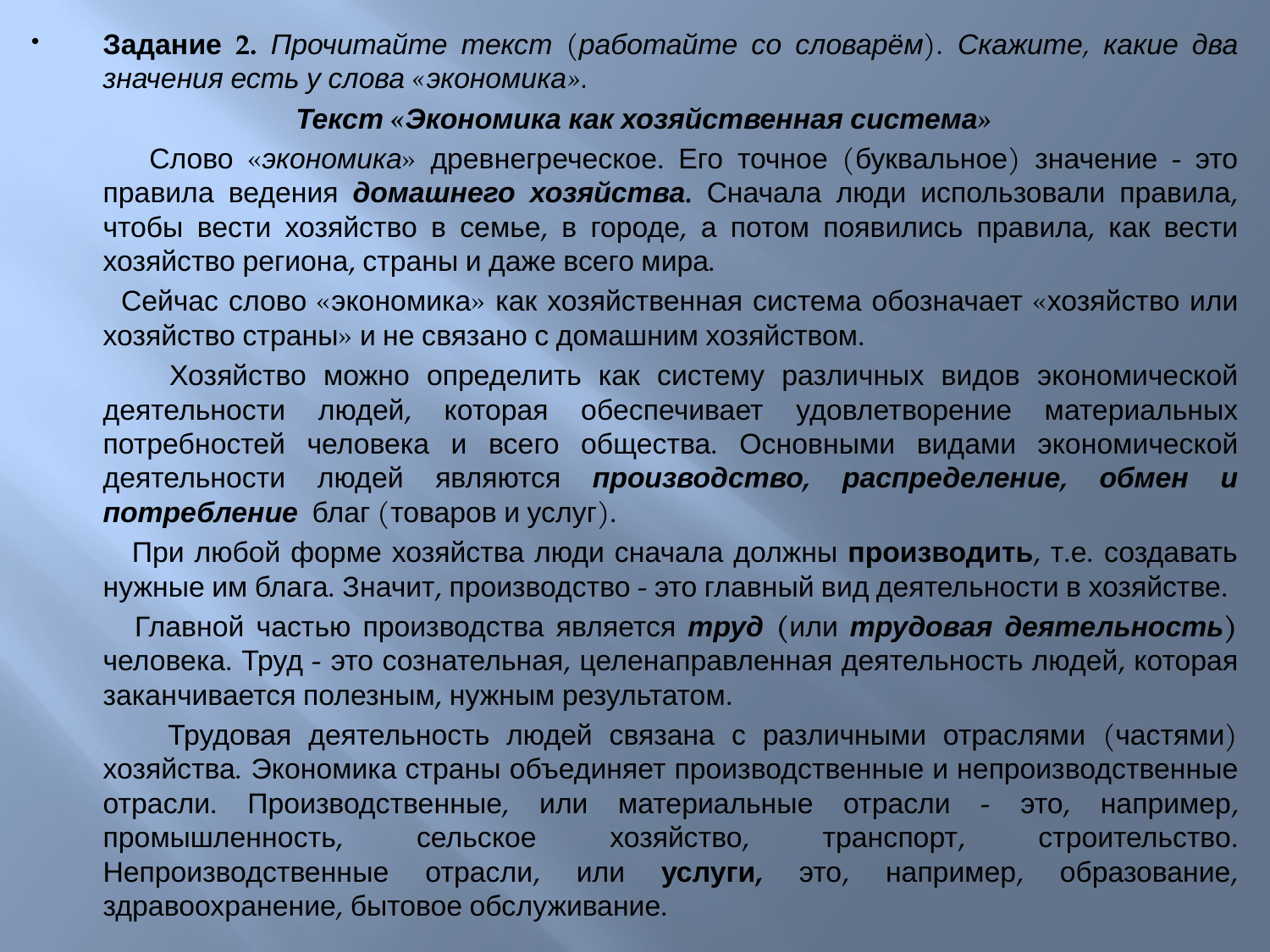

Задание 2. Прочитайте текст (работайте со словарём). Скажите, какие два значения есть у слова «экономика».
Текст «Экономика как хозяйственная система»
       Слово «экономика» древнегреческое. Его точное (буквальное) значение - это правила ведения домашнего хозяйства. Сначала люди использовали правила, чтобы вести хозяйство в семье, в городе, а потом появились правила, как вести хозяйство региона, страны и даже всего мира.
       Сейчас слово «экономика» как хозяйственная система обозначает «хозяйство или хозяйство страны» и не связано с домашним хозяйством.
       Хозяйство можно определить как систему различных видов экономической деятельности людей, которая обеспечивает удовлетворение материальных потребностей человека и всего общества. Основными видами экономической деятельности людей являются производство, распределение, обмен и потребление  благ (товаров и услуг).
        При любой форме хозяйства люди сначала должны производить, т.е. создавать нужные им блага. Значит, производство - это главный вид деятельности в хозяйстве.
       Главной частью производства является труд (или трудовая деятельность) человека. Труд - это сознательная, целенаправленная деятельность людей, которая заканчивается полезным, нужным результатом.
       Трудовая деятельность людей связана с различными отраслями (частями) хозяйства. Экономика страны объединяет производственные и непроизводственные отрасли. Производственные, или материальные отрасли - это, например, промышленность, сельское хозяйство, транспорт, строительство. Непроизводственные отрасли, или услуги, это, например, образование, здравоохранение, бытовое обслуживание.